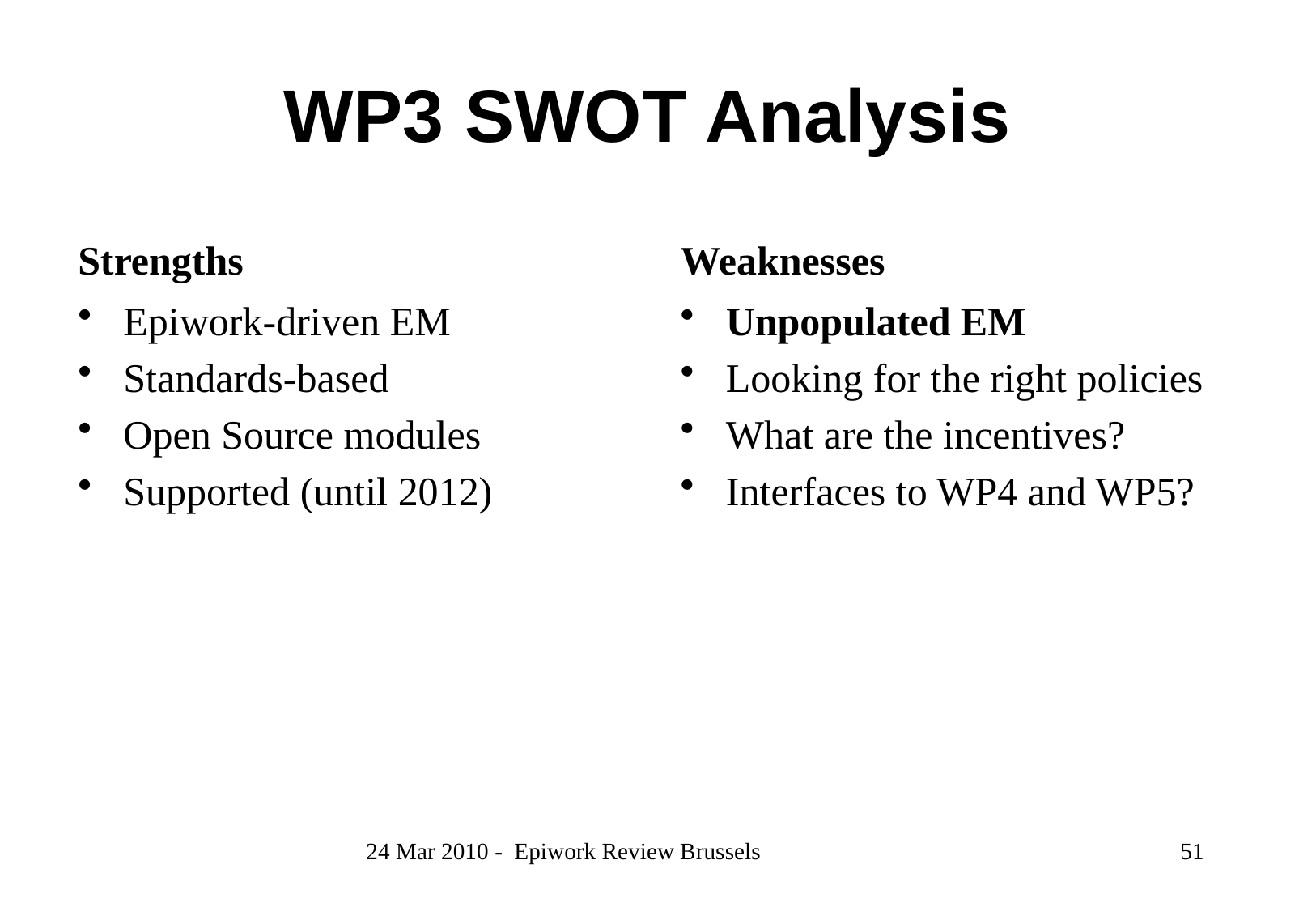

# WP3 SWOT Analysis
Strengths
Weaknesses
Epiwork-driven EM
Standards-based
Open Source modules
Supported (until 2012)
Unpopulated EM
Looking for the right policies
What are the incentives?
Interfaces to WP4 and WP5?

24 Mar 2010 -  Epiwork Review Brussels
51